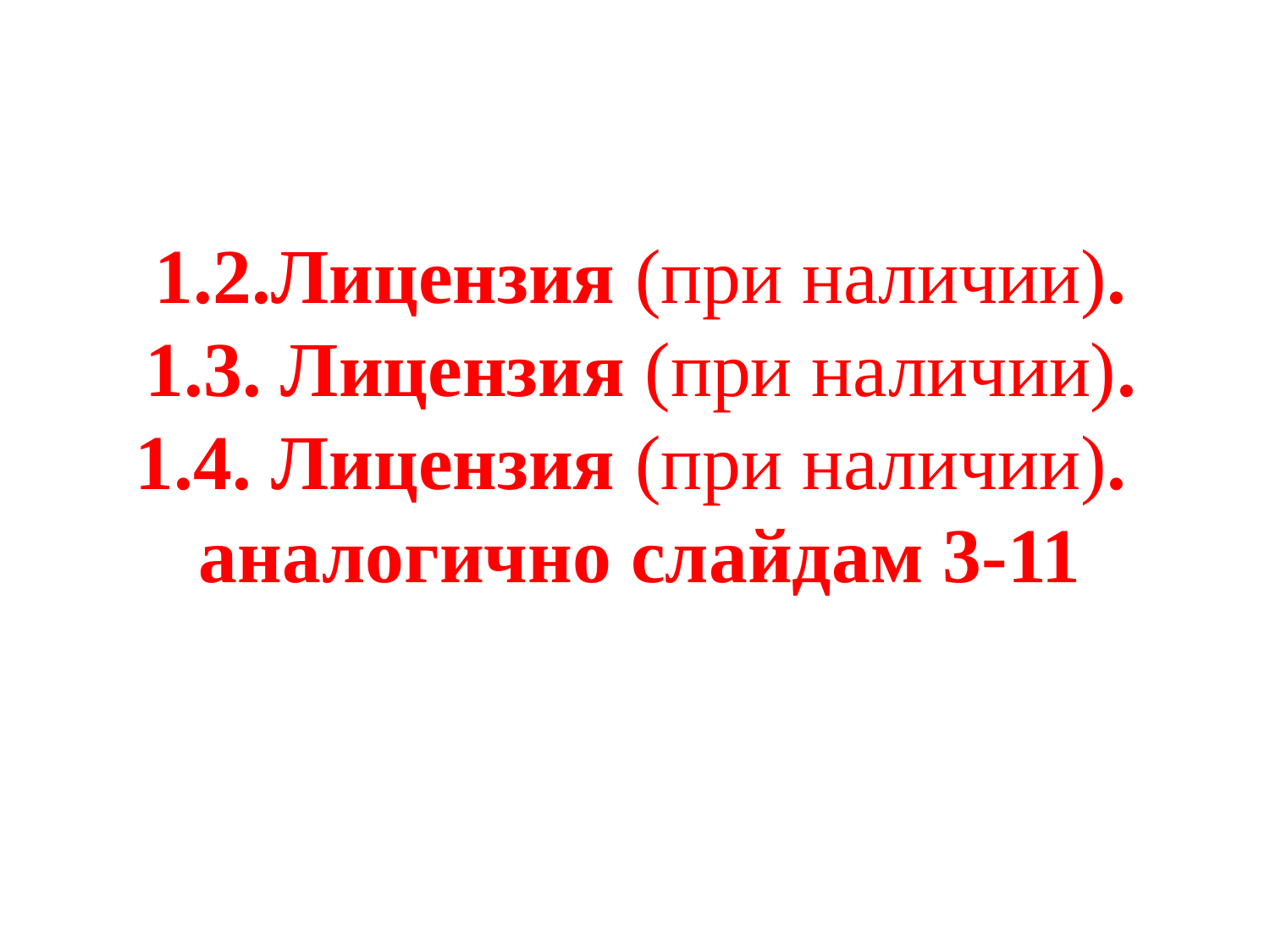

# 1.2.Лицензия (при наличии). 1.3. Лицензия (при наличии). 1.4. Лицензия (при наличии). аналогично слайдам 3-11